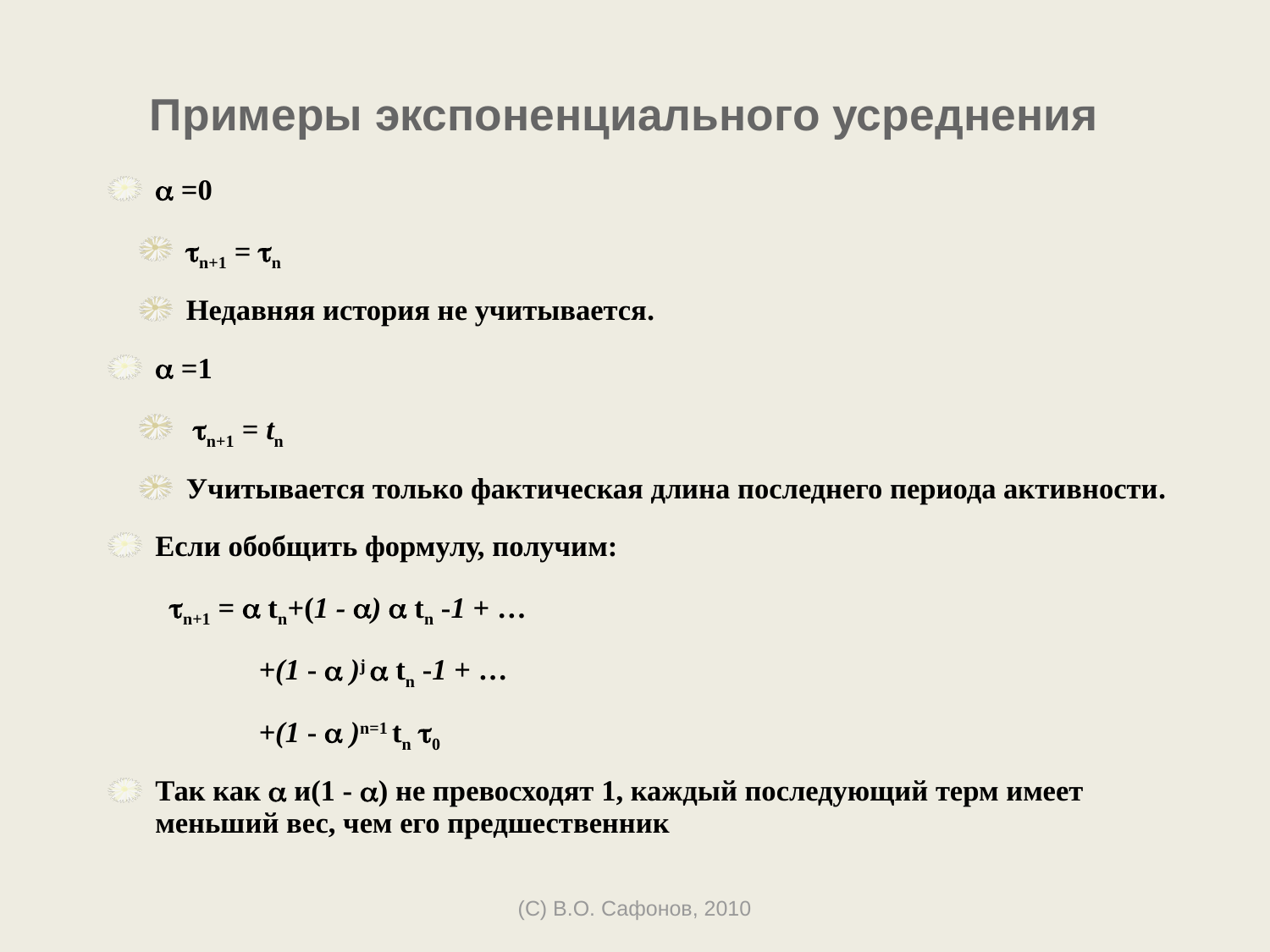

# Примеры экспоненциального усреднения
α =0
τn+1 = τn
Недавняя история не учитывается.
α =1
 τn+1 = tn
Учитывается только фактическая длина последнего периода активности.
Если обобщить формулу, получим:
τn+1 = α tn+(1 - α) α tn -1 + …
            +(1 - α )j α tn -1 + …
            +(1 - α )n=1 tn τ0
Так как α и(1 - α) не превосходят 1, каждый последующий терм имеет меньший вес, чем его предшественник

(C) В.О. Сафонов, 2010